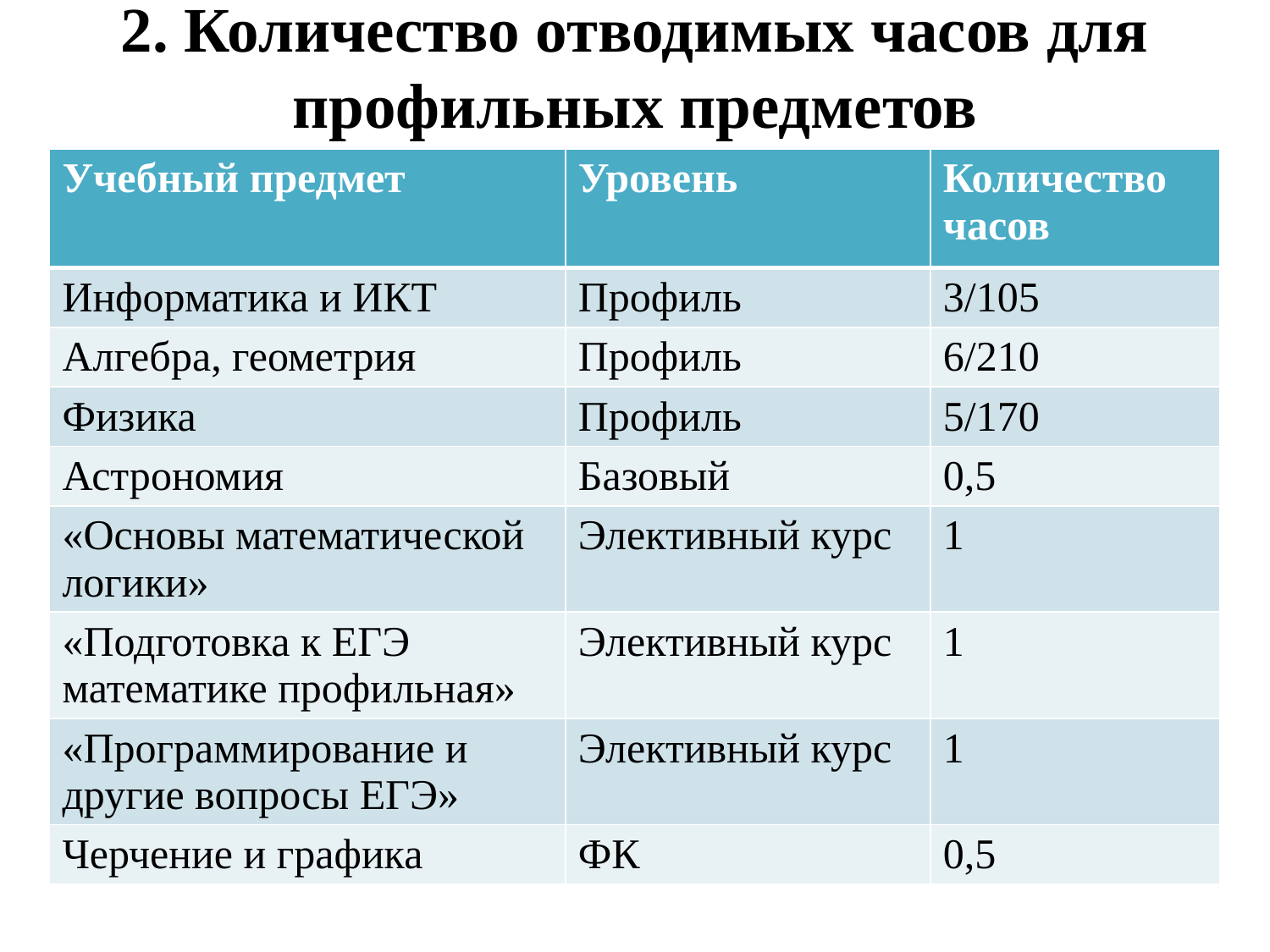

# 2. Количество отводимых часов для профильных предметов
| Учебный предмет | Уровень | Количество часов |
| --- | --- | --- |
| Информатика и ИКТ | Профиль | 3/105 |
| Алгебра, геометрия | Профиль | 6/210 |
| Физика | Профиль | 5/170 |
| Астрономия | Базовый | 0,5 |
| «Основы математической логики» | Элективный курс | 1 |
| «Подготовка к ЕГЭ математике профильная» | Элективный курс | 1 |
| «Программирование и другие вопросы ЕГЭ» | Элективный курс | 1 |
| Черчение и графика | ФК | 0,5 |